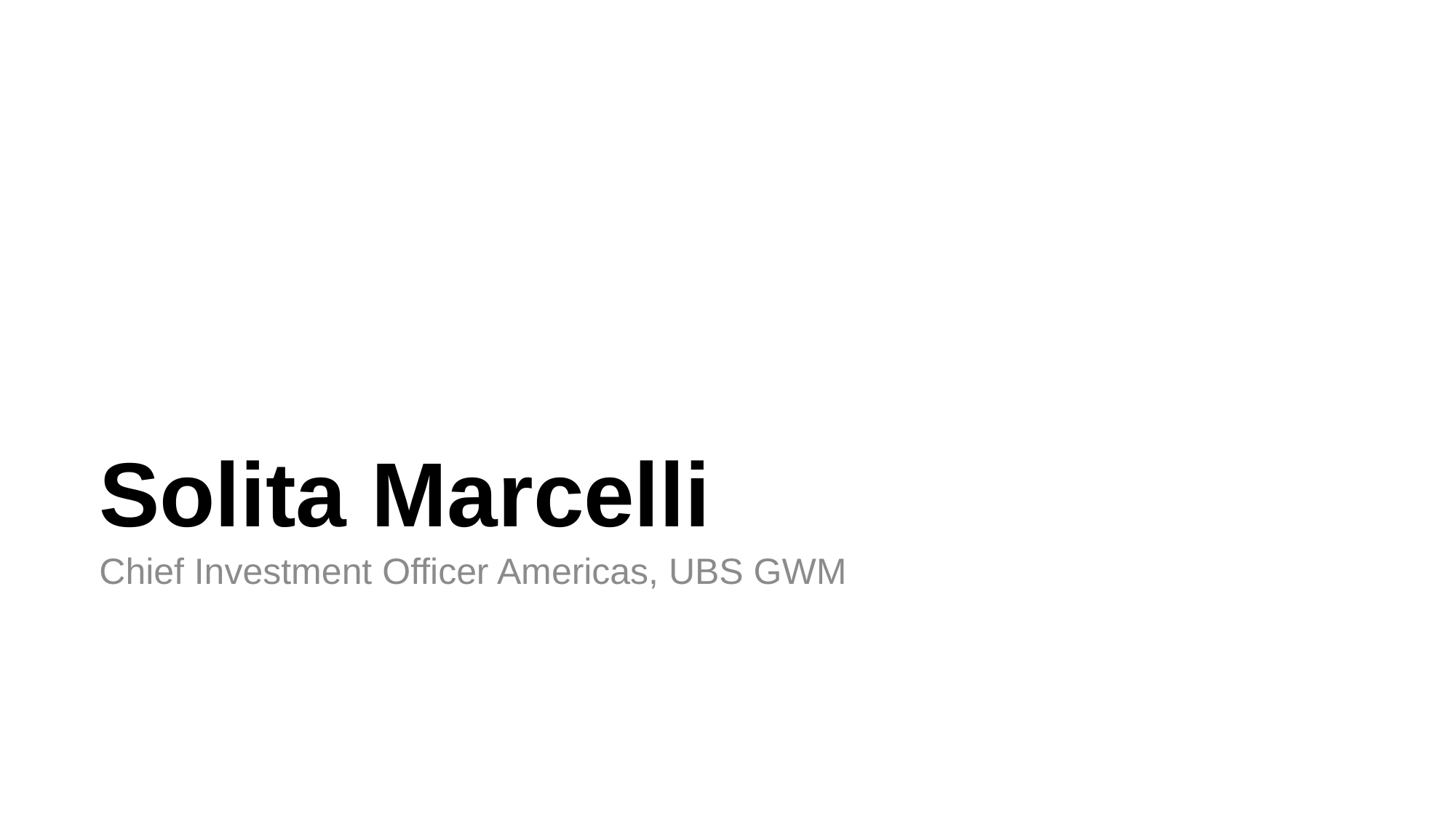

# Solita Marcelli
Chief Investment Officer Americas, UBS GWM